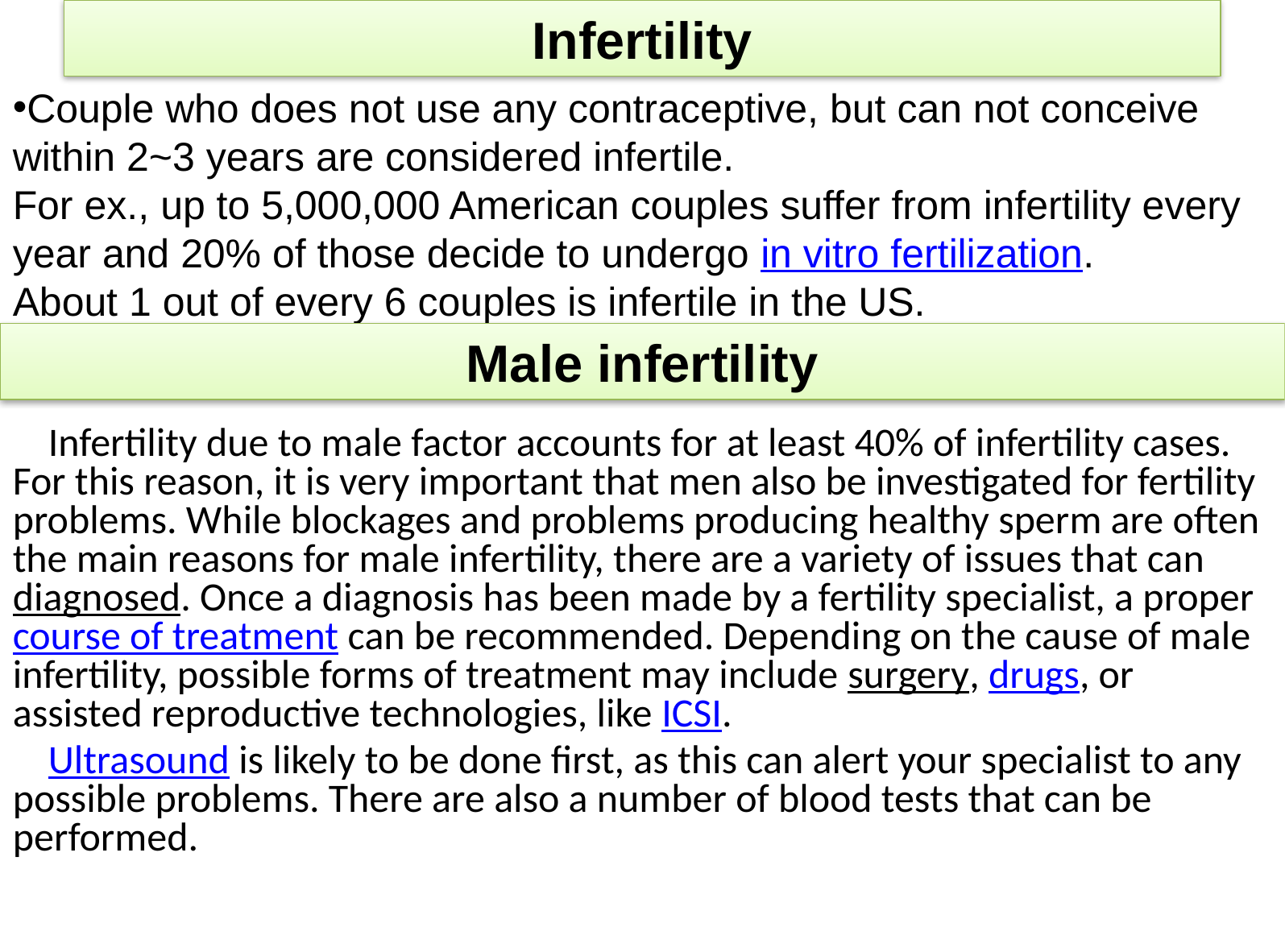

# Infertility
Couple who does not use any contraceptive, but can not conceive within 2~3 years are considered infertile.
For ex., up to 5,000,000 American couples suffer from infertility every year and 20% of those decide to undergo in vitro fertilization.
About 1 out of every 6 couples is infertile in the US.

Infertility due to male factor accounts for at least 40% of infertility cases. For this reason, it is very important that men also be investigated for fertility problems. While blockages and problems producing healthy sperm are often the main reasons for male infertility, there are a variety of issues that can diagnosed. Once a diagnosis has been made by a fertility specialist, a proper course of treatment can be recommended. Depending on the cause of male infertility, possible forms of treatment may include surgery, drugs, or assisted reproductive technologies, like ICSI.
Ultrasound is likely to be done first, as this can alert your specialist to any possible problems. There are also a number of blood tests that can be performed.

Male infertility